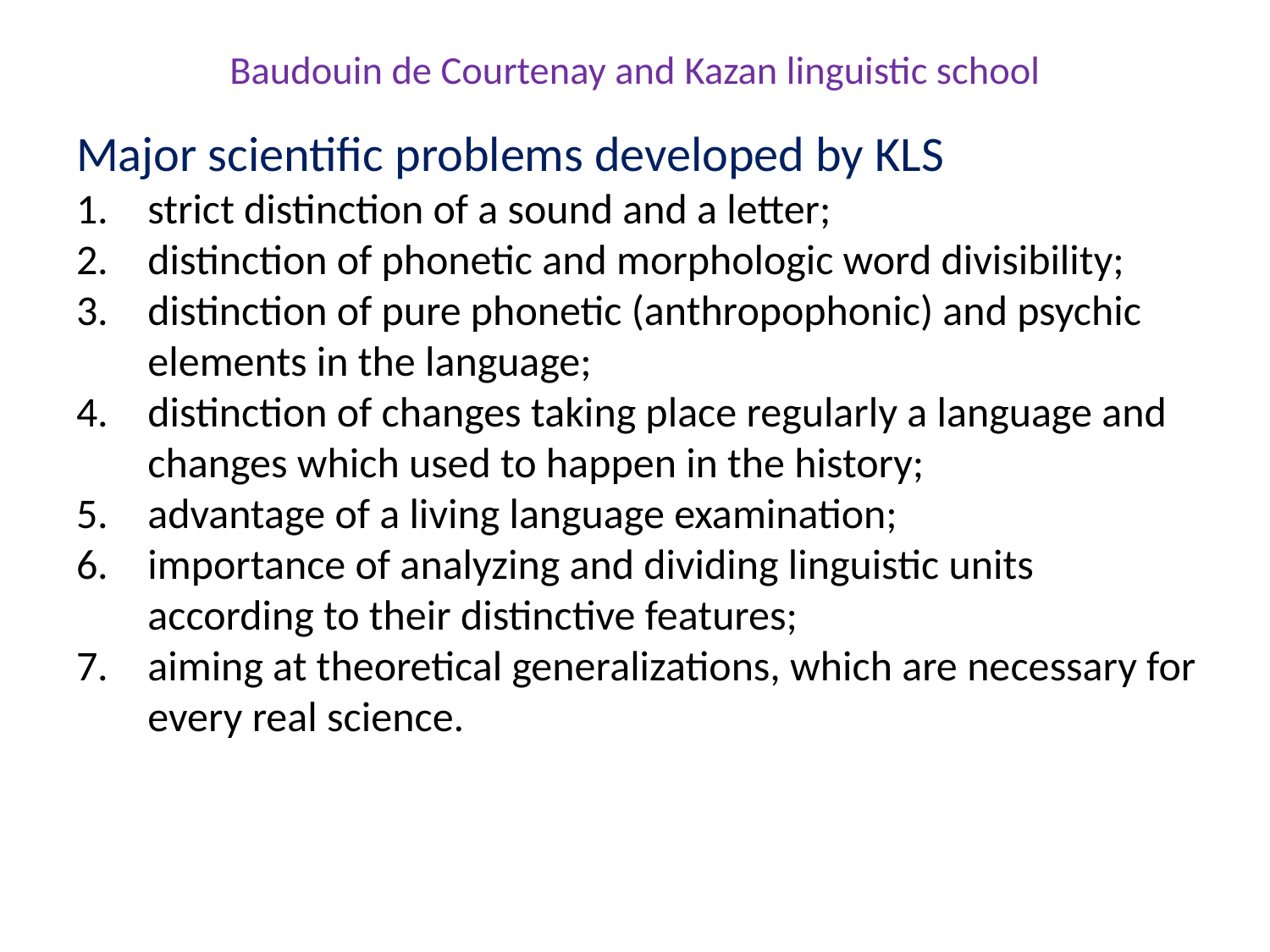

# Baudouin de Courtenay and Kazan linguistic school
Major scientific problems developed by KLS
strict distinction of a sound and a letter;
distinction of phonetic and morphologic word divisibility;
distinction of pure phonetic (anthropophonic) and psychic elements in the language;
distinction of changes taking place regularly a language and changes which used to happen in the history;
advantage of a living language examination;
importance of analyzing and dividing linguistic units according to their distinctive features;
aiming at theoretical generalizations, which are necessary for every real science.